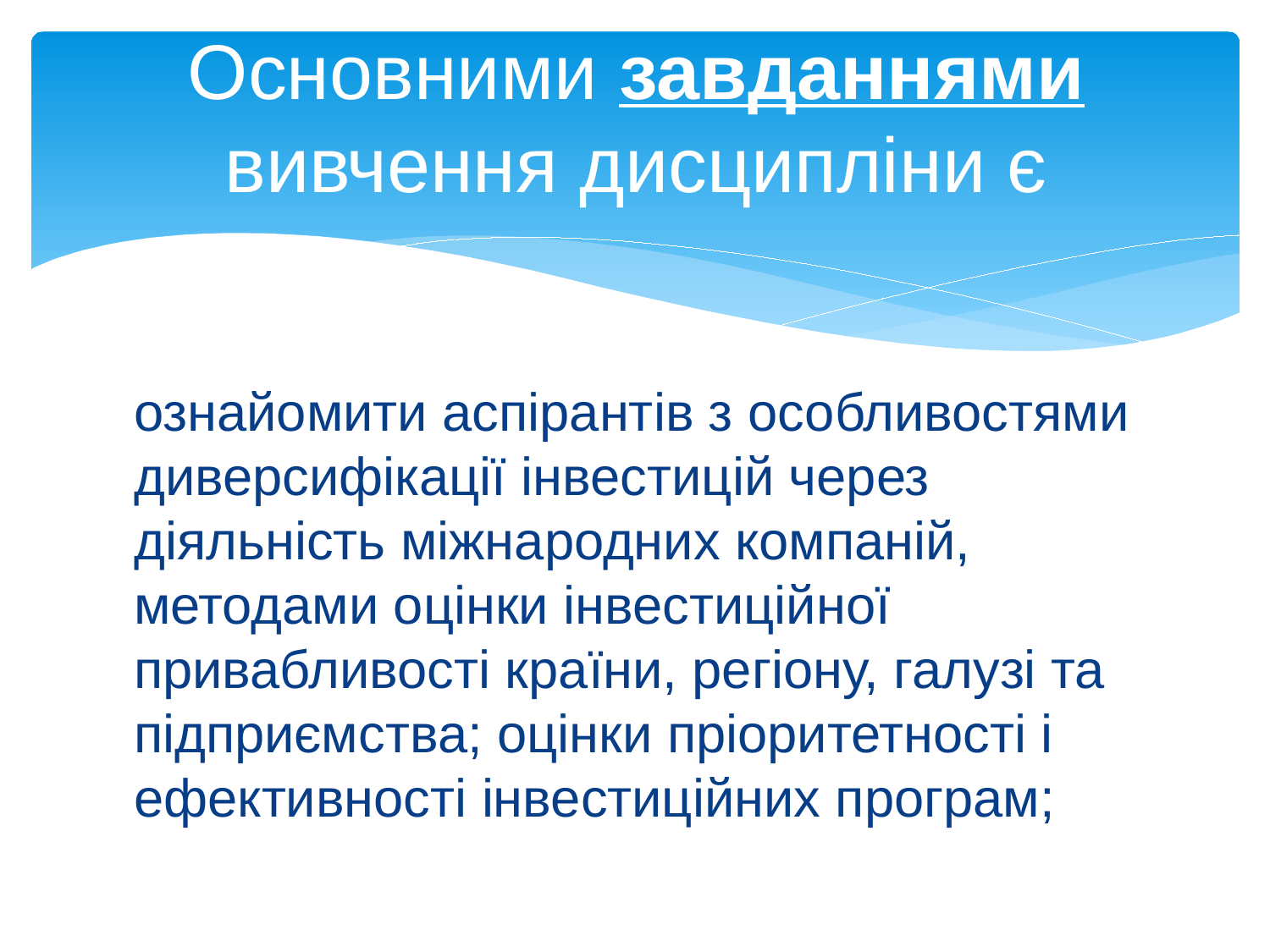

# Основними завданнями вивчення дисципліни є
ознайомити аспірантів з особливостями диверсифікації інвестицій через діяльність міжнародних компаній, методами оцінки інвестиційної привабливості країни, регіону, галузі та підприємства; оцінки пріоритетності і ефективності інвестиційних програм;